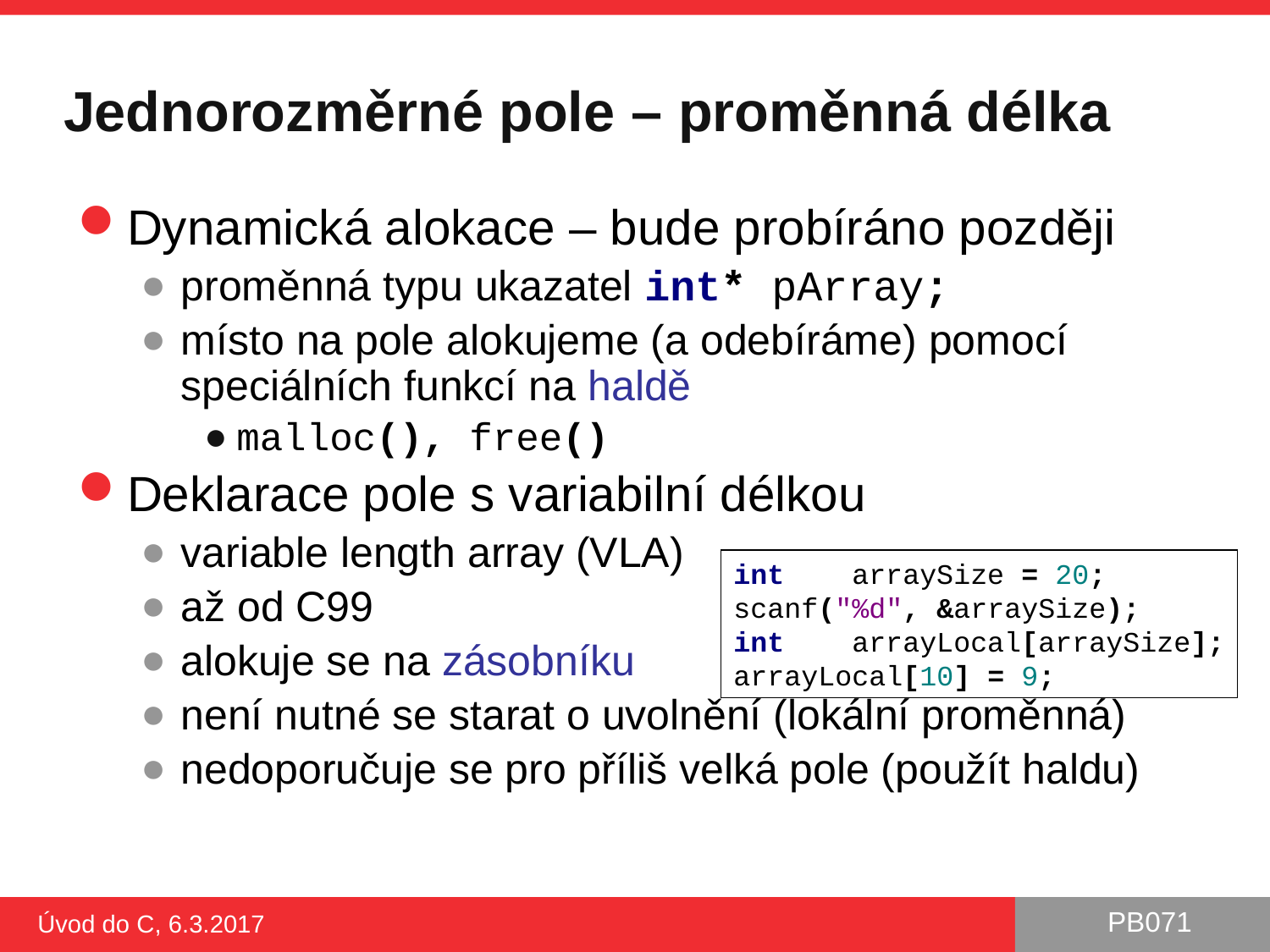

# Jednorozměrné pole – proměnná délka
Dynamická alokace – bude probíráno později
proměnná typu ukazatel int* pArray;
místo na pole alokujeme (a odebíráme) pomocí speciálních funkcí na haldě
malloc(), free()
Deklarace pole s variabilní délkou
variable length array (VLA)
až od C99
alokuje se na zásobníku
není nutné se starat o uvolnění (lokální proměnná)
nedoporučuje se pro příliš velká pole (použít haldu)
int    arraySize = 20;
scanf("%d", &arraySize);
int    arrayLocal[arraySize];
arrayLocal[10] = 9;
Úvod do C, 6.3.2017